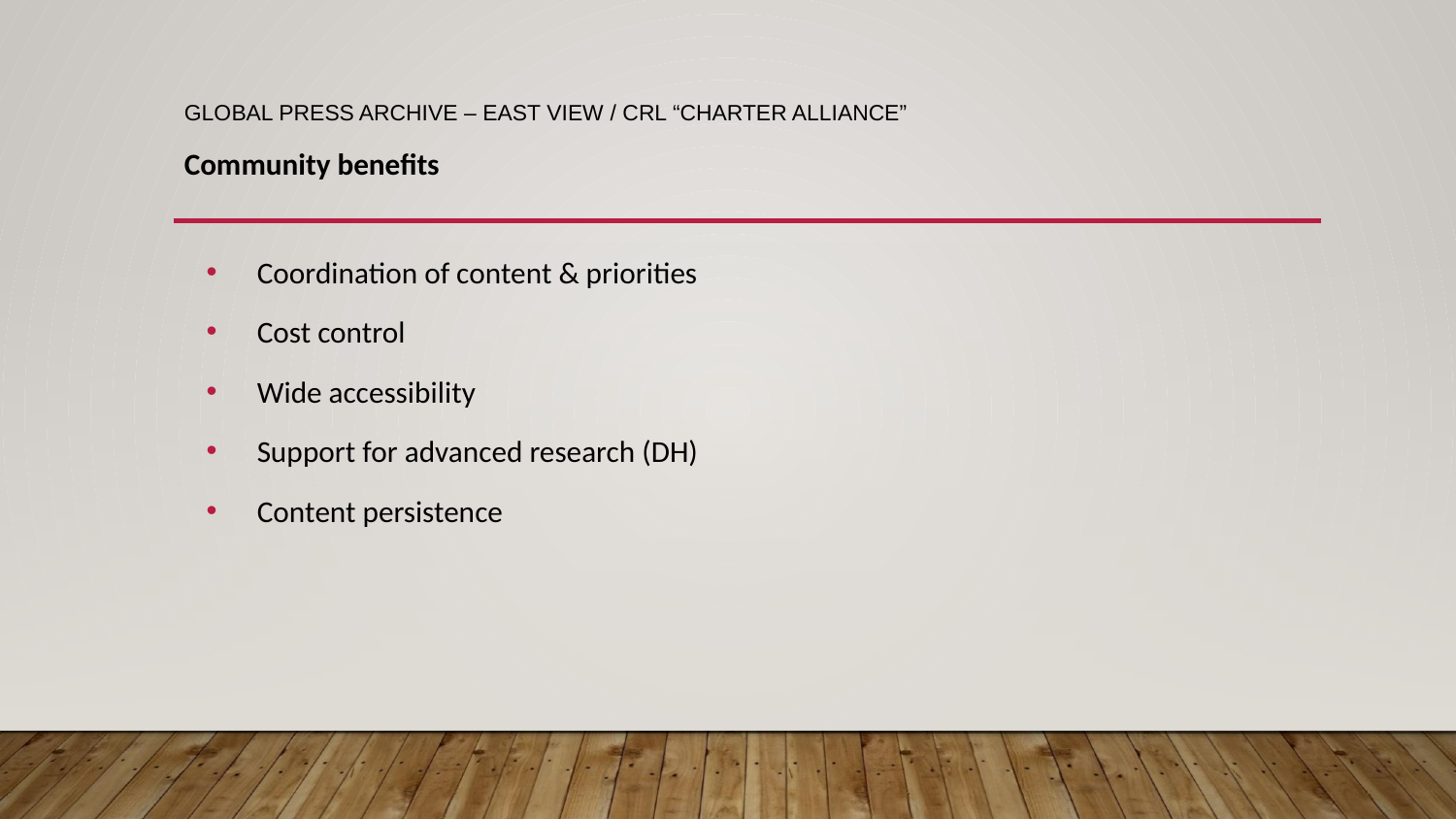

# GLOBAL PRESS ARCHIVE – EAST VIEW / CRL “CHARTER ALLIANCE” Community benefits
Coordination of content & priorities
Cost control
Wide accessibility
Support for advanced research (DH)
Content persistence